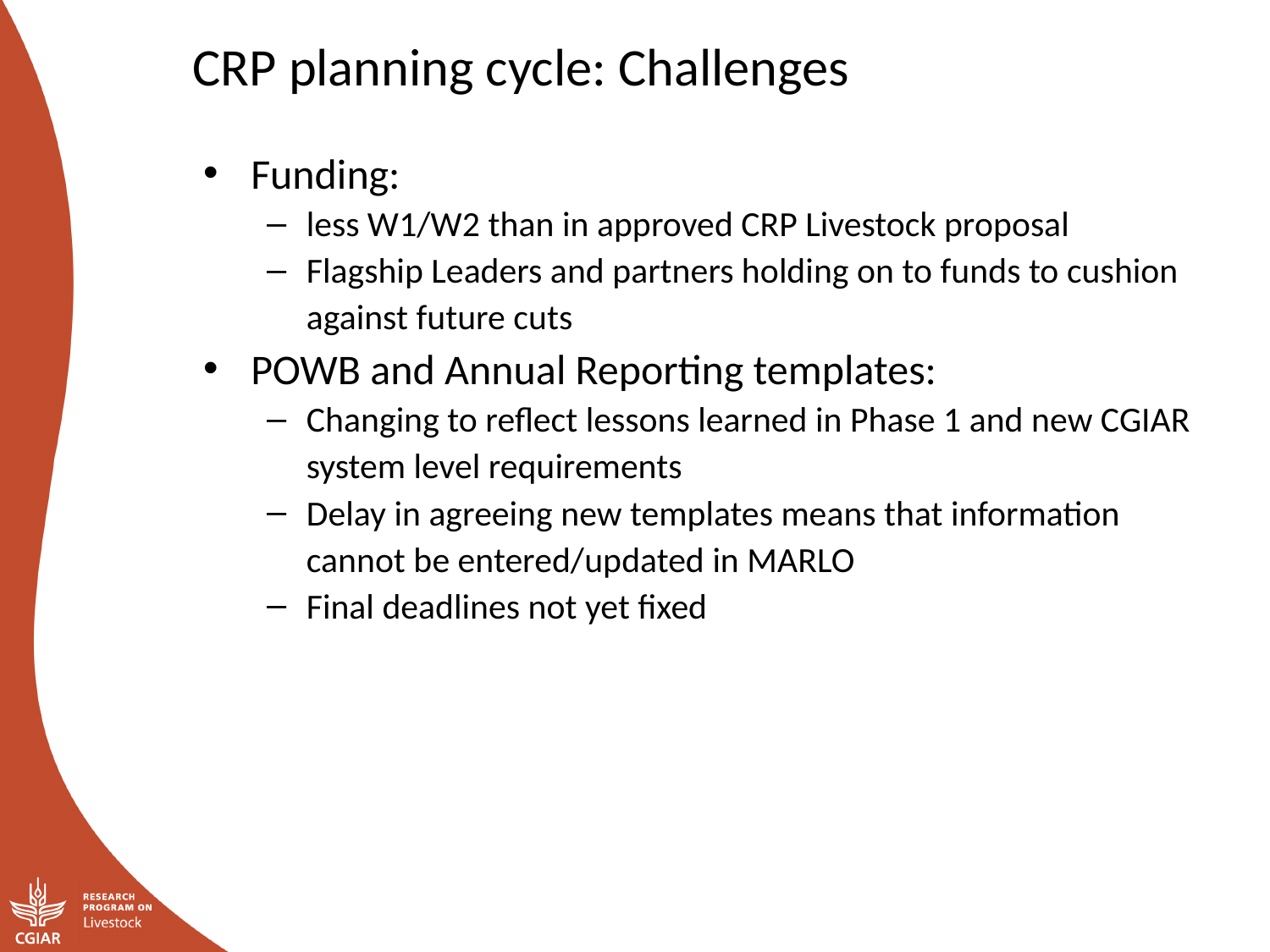

CRP planning cycle: Challenges
Funding:
less W1/W2 than in approved CRP Livestock proposal
Flagship Leaders and partners holding on to funds to cushion against future cuts
POWB and Annual Reporting templates:
Changing to reflect lessons learned in Phase 1 and new CGIAR system level requirements
Delay in agreeing new templates means that information cannot be entered/updated in MARLO
Final deadlines not yet fixed